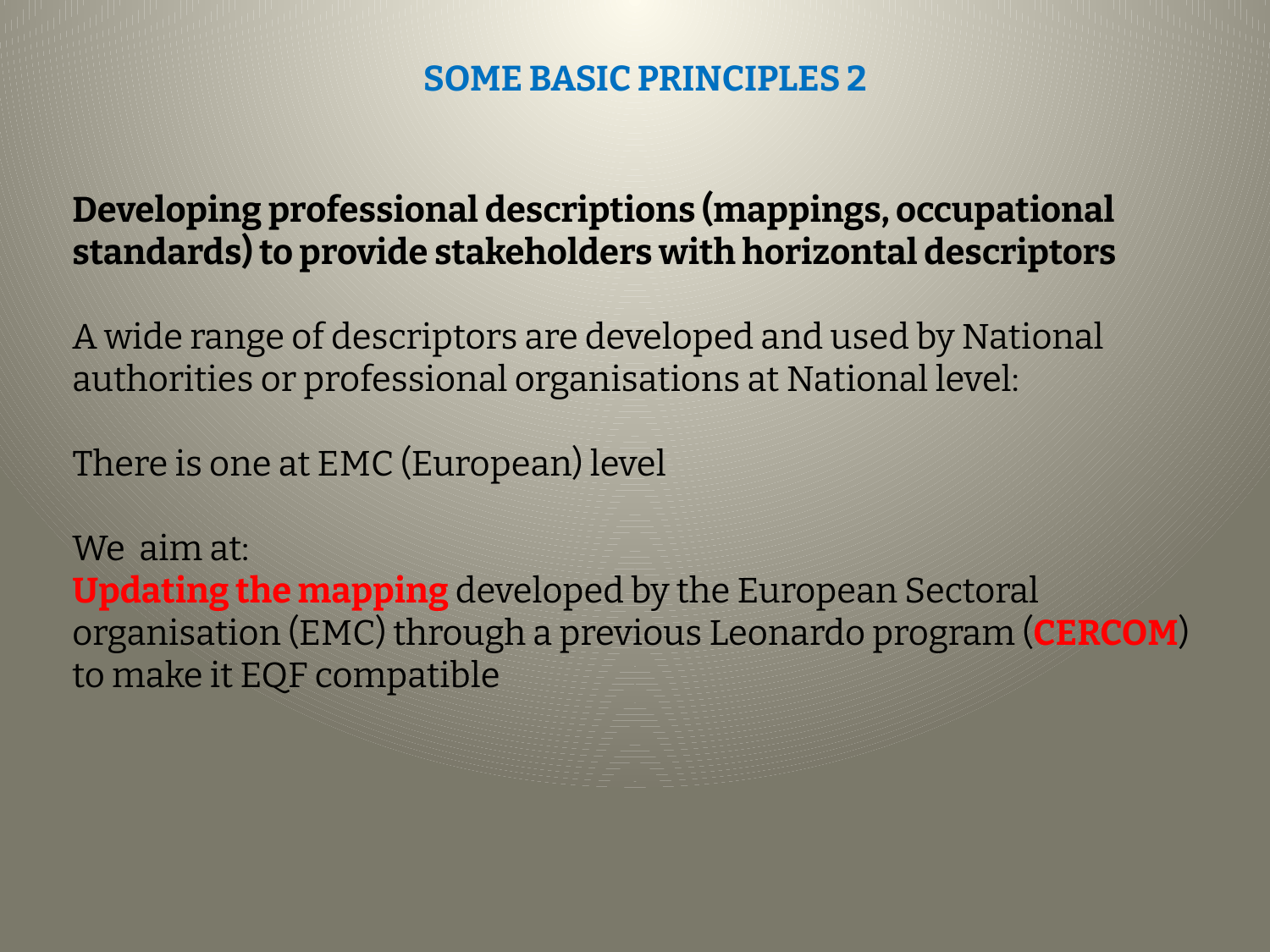

SOME BASIC PRINCIPLES 2
Developing professional descriptions (mappings, occupational standards) to provide stakeholders with horizontal descriptors

A wide range of descriptors are developed and used by National authorities or professional organisations at National level:

There is one at EMC (European) level

We  aim at:
Updating the mapping developed by the European Sectoral organisation (EMC) through a previous Leonardo program (CERCOM) to make it EQF compatible